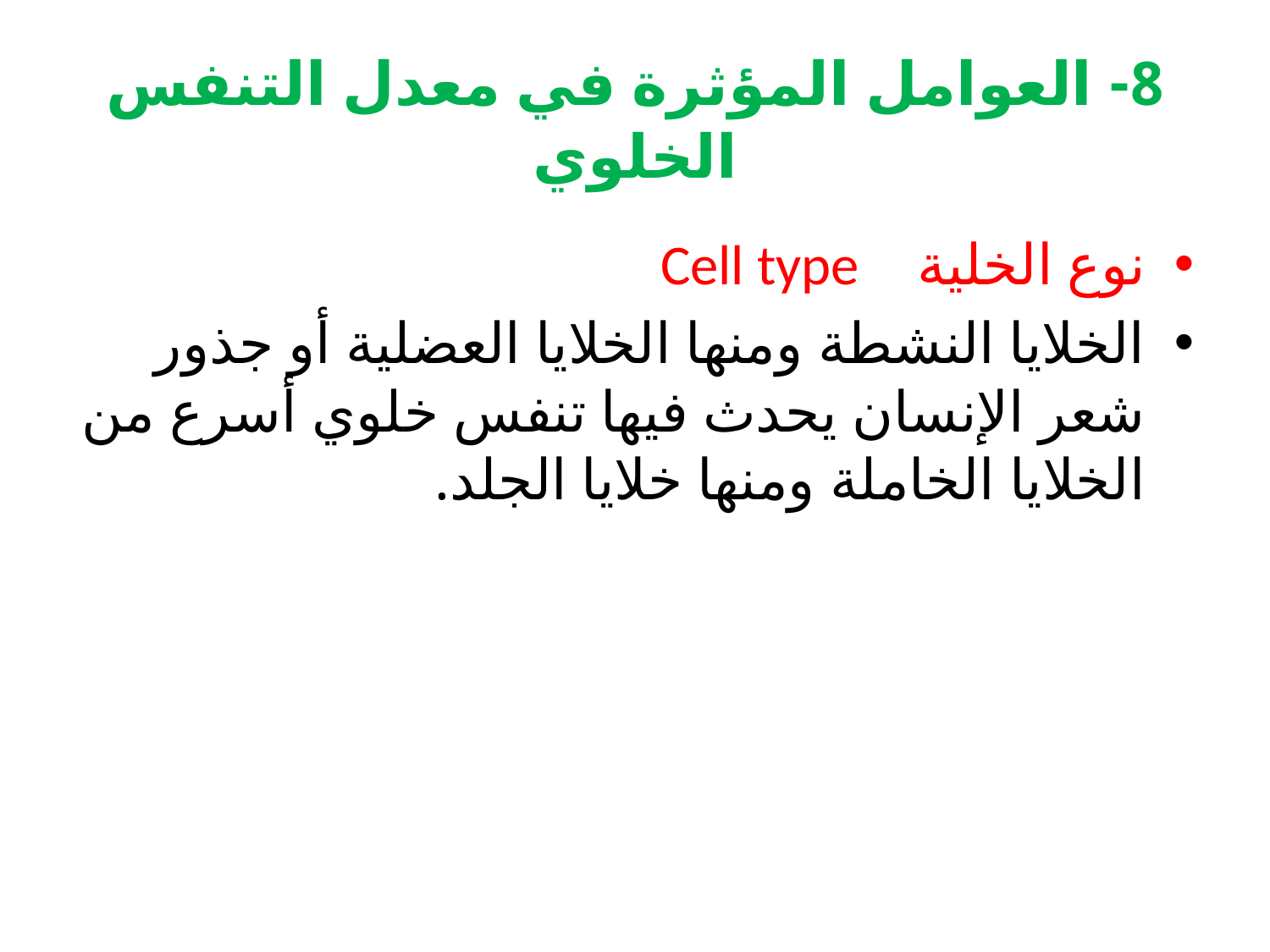

# 8- العوامل المؤثرة في معدل التنفس الخلوي
نوع الخلية    Cell type
الخلايا النشطة ومنها الخلايا العضلية أو جذور شعر الإنسان يحدث فيها تنفس خلوي أسرع من الخلايا الخاملة ومنها خلايا الجلد.